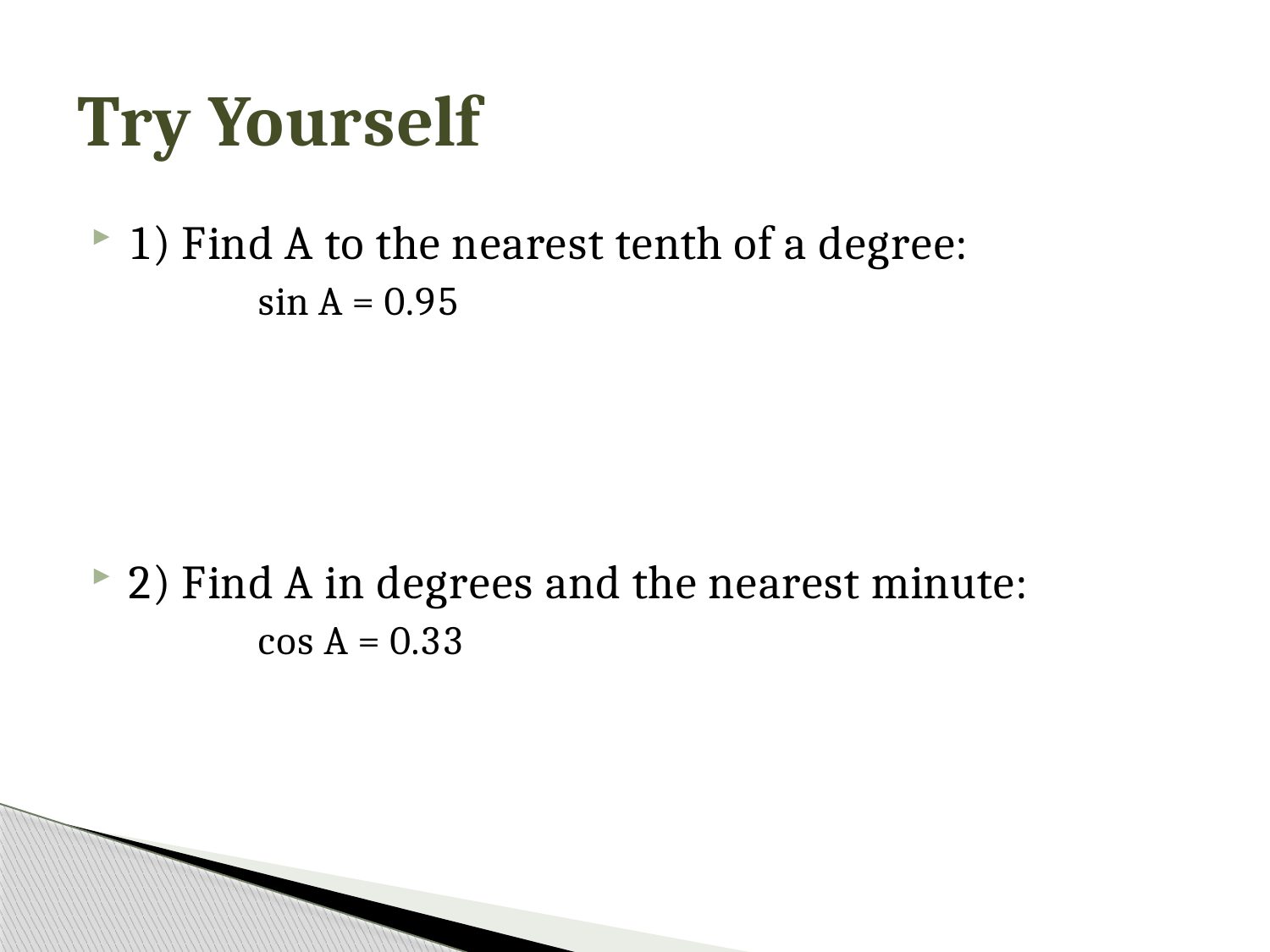

# Try Yourself
1) Find A to the nearest tenth of a degree:
	sin A = 0.95

2) Find A in degrees and the nearest minute:
	cos A = 0.33